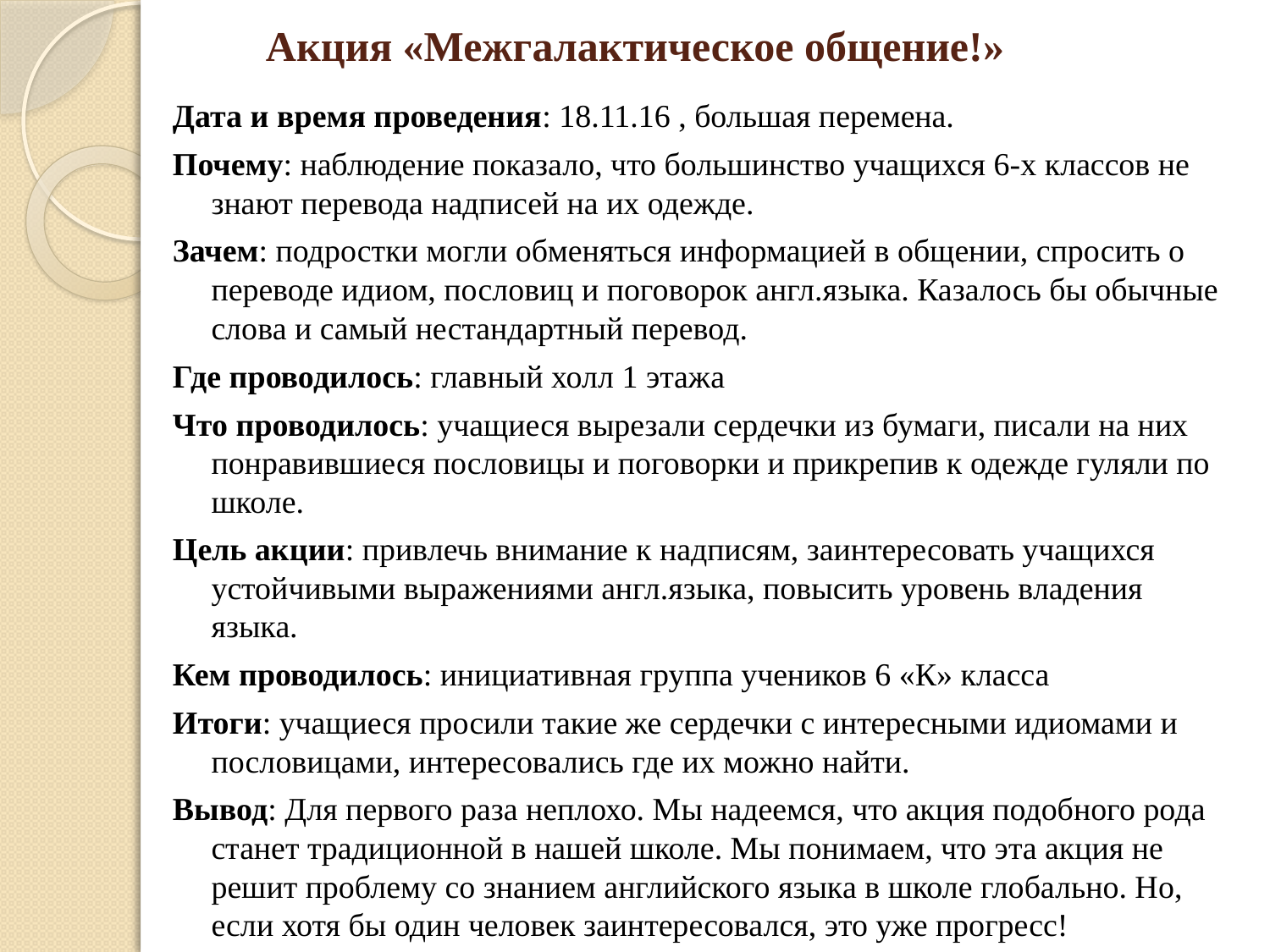

# Акция «Межгалактическое общение!»
Дата и время проведения: 18.11.16 , большая перемена.
Почему: наблюдение показало, что большинство учащихся 6-х классов не знают перевода надписей на их одежде.
Зачем: подростки могли обменяться информацией в общении, спросить о переводе идиом, пословиц и поговорок англ.языка. Казалось бы обычные слова и самый нестандартный перевод.
Где проводилось: главный холл 1 этажа
Что проводилось: учащиеся вырезали сердечки из бумаги, писали на них понравившиеся пословицы и поговорки и прикрепив к одежде гуляли по школе.
Цель акции: привлечь внимание к надписям, заинтересовать учащихся устойчивыми выражениями англ.языка, повысить уровень владения языка.
Кем проводилось: инициативная группа учеников 6 «К» класса
Итоги: учащиеся просили такие же сердечки с интересными идиомами и пословицами, интересовались где их можно найти.
Вывод: Для первого раза неплохо. Мы надеемся, что акция подобного рода станет традиционной в нашей школе. Мы понимаем, что эта акция не решит проблему со знанием английского языка в школе глобально. Но, если хотя бы один человек заинтересовался, это уже прогресс!